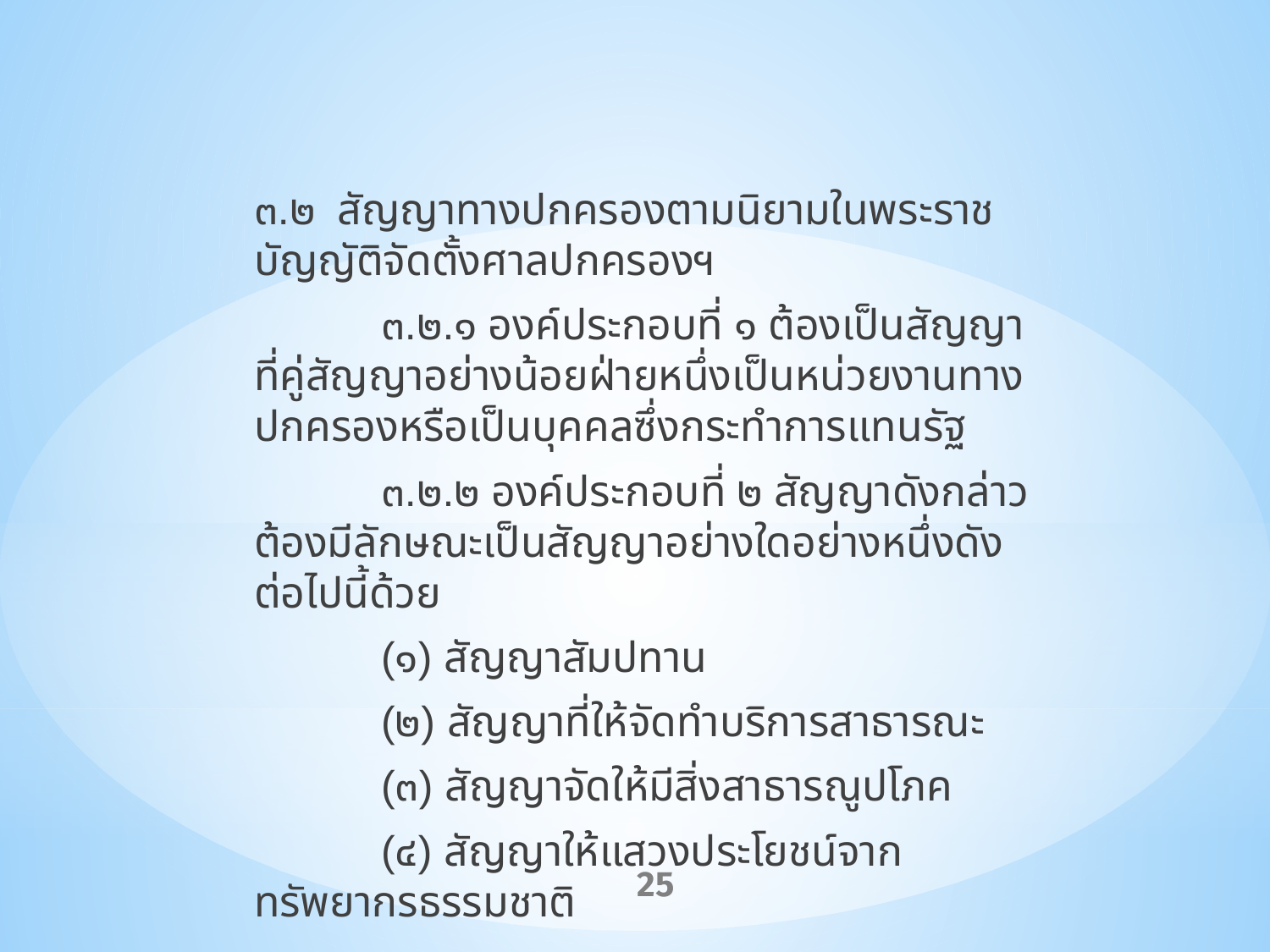

๓.๒  สัญญาทางปกครองตามนิยามในพระราชบัญญัติจัดตั้งศาลปกครองฯ
	๓.๒.๑ องค์ประกอบที่ ๑ ต้องเป็นสัญญาที่คู่สัญญาอย่างน้อยฝ่ายหนึ่งเป็นหน่วยงานทางปกครองหรือเป็นบุคคลซึ่งกระทำการแทนรัฐ
	๓.๒.๒ องค์ประกอบที่ ๒ สัญญาดังกล่าวต้องมีลักษณะเป็นสัญญาอย่างใดอย่างหนึ่งดังต่อไปนี้ด้วย
	(๑) สัญญาสัมปทาน
	(๒) สัญญาที่ให้จัดทำบริการสาธารณะ
	(๓) สัญญาจัดให้มีสิ่งสาธารณูปโภค
	(๔) สัญญาให้แสวงประโยชน์จากทรัพยากรธรรมชาติ

25